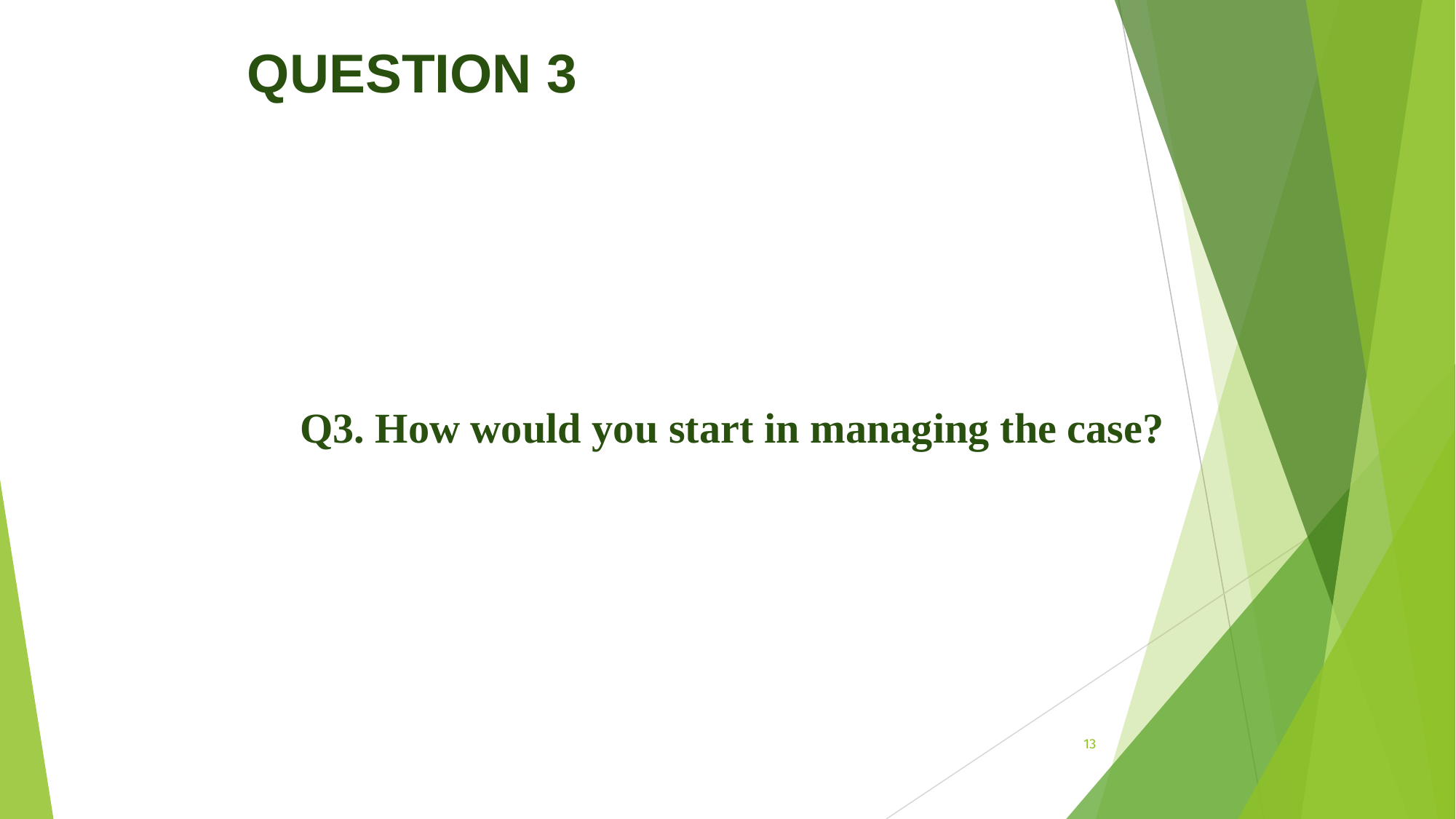

# QUESTION 3

Q3. How would you start in managing the case?
13